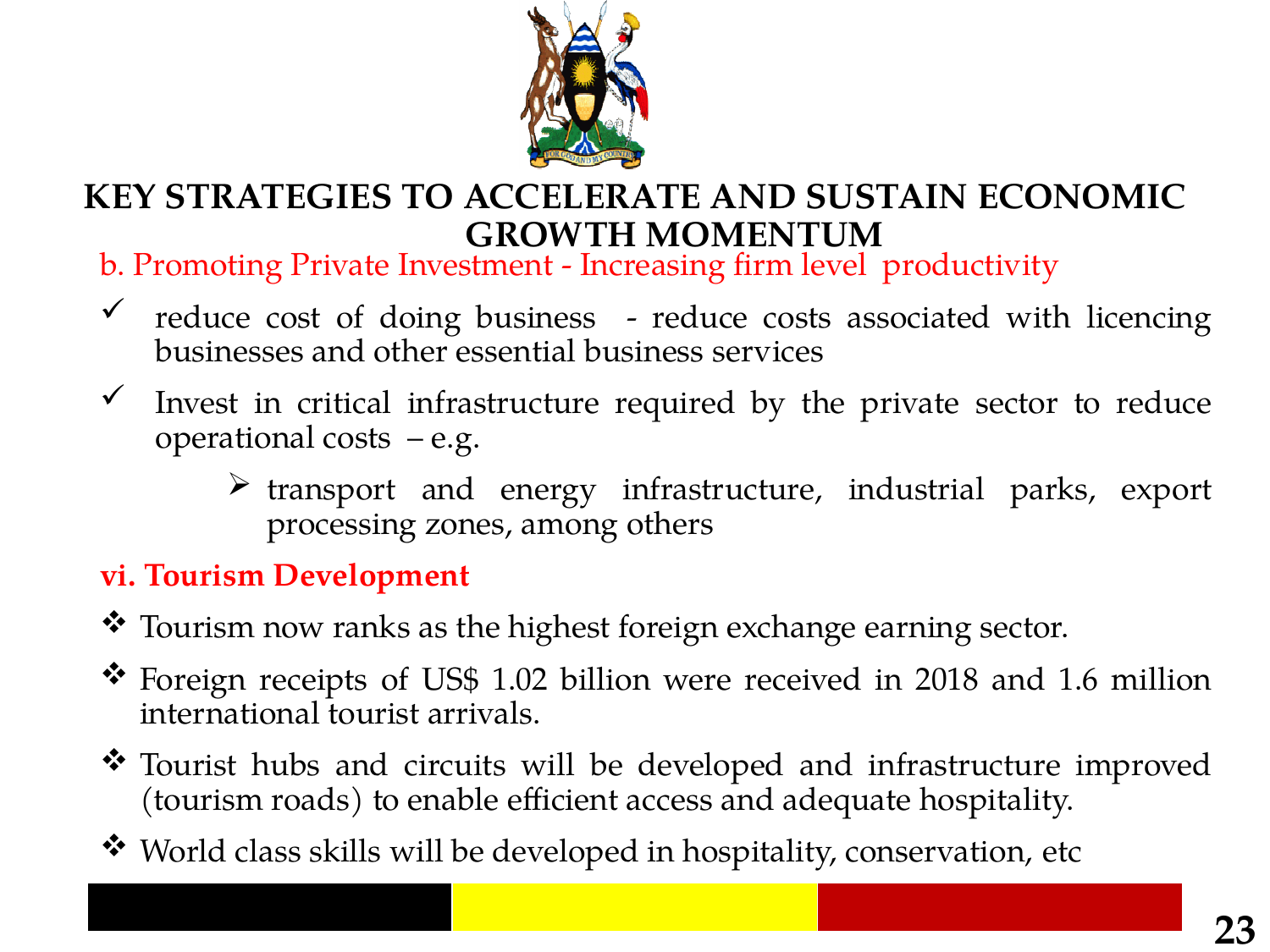

KEY STRATEGIES TO ACCELERATE AND SUSTAIN ECONOMIC GROWTH MOMENTUM

b. Promoting Private Investment - Increasing firm level  productivity
reduce cost of doing business  - reduce costs associated with licencing businesses and other essential business services
Invest in critical infrastructure required by the private sector to reduce operational costs  – e.g.
transport and energy infrastructure, industrial parks, export processing zones, among others
vi. Tourism Development
Tourism now ranks as the highest foreign exchange earning sector.
Foreign receipts of US$ 1.02 billion were received in 2018 and 1.6 million international tourist arrivals.
Tourist hubs and circuits will be developed and infrastructure improved (tourism roads) to enable efficient access and adequate hospitality.
World class skills will be developed in hospitality, conservation, etc

23